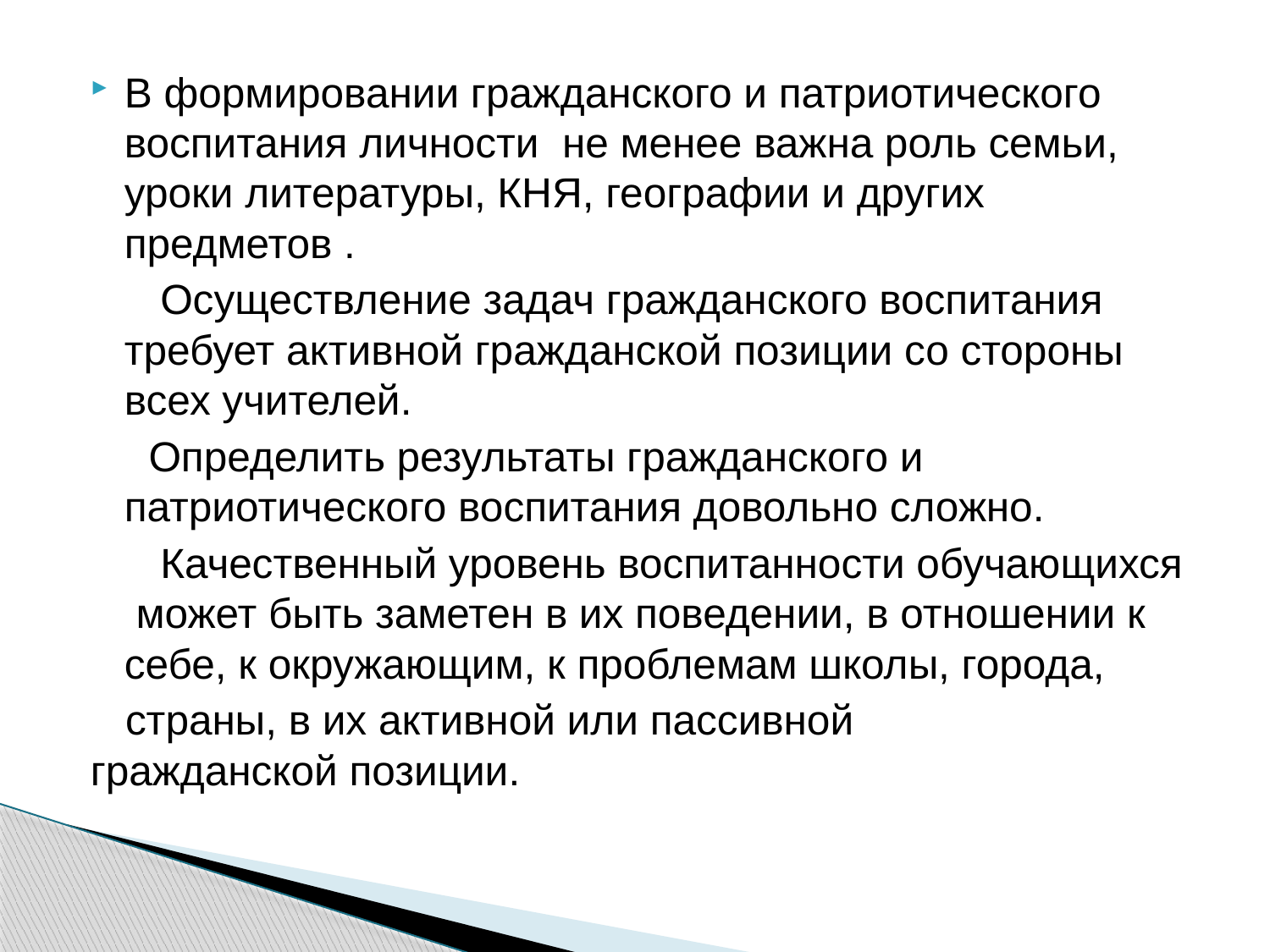

В формировании гражданского и патриотического воспитания личности  не менее важна роль семьи, уроки литературы, КНЯ, географии и других предметов .
      Осуществление задач гражданского воспитания требует активной гражданской позиции со стороны всех учителей.
     Определить результаты гражданского и патриотического воспитания довольно сложно.
      Качественный уровень воспитанности обучающихся  может быть заметен в их поведении, в отношении к себе, к окружающим, к проблемам школы, города,
   страны, в их активной или пассивной                   гражданской позиции.